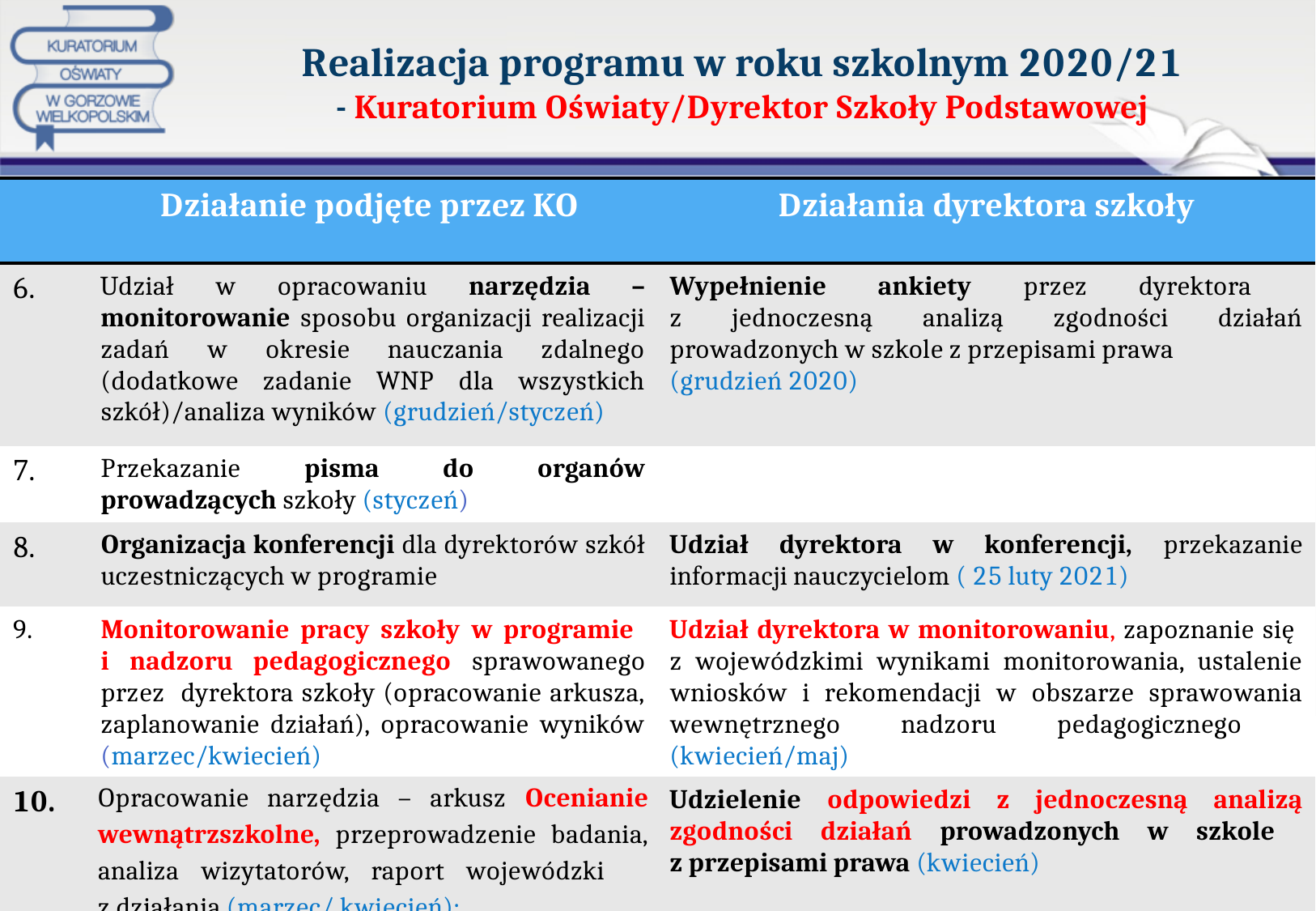

# Realizacja programu w roku szkolnym 2020/21 - Kuratorium Oświaty/Dyrektor Szkoły Podstawowej
|  | Działanie podjęte przez KO | Działania dyrektora szkoły |
| --- | --- | --- |
| 6. | Udział w opracowaniu narzędzia – monitorowanie sposobu organizacji realizacji zadań w okresie nauczania zdalnego (dodatkowe zadanie WNP dla wszystkich szkół)/analiza wyników (grudzień/styczeń) | Wypełnienie ankiety przez dyrektora z jednoczesną analizą zgodności działań prowadzonych w szkole z przepisami prawa (grudzień 2020) |
| 7. | Przekazanie pisma do organów prowadzących szkoły (styczeń) |  |
| 8. | Organizacja konferencji dla dyrektorów szkół uczestniczących w programie | Udział dyrektora w konferencji, przekazanie informacji nauczycielom ( 25 luty 2021) |
| 9. | Monitorowanie pracy szkoły w programie i nadzoru pedagogicznego sprawowanego przez dyrektora szkoły (opracowanie arkusza, zaplanowanie działań), opracowanie wyników (marzec/kwiecień) | Udział dyrektora w monitorowaniu, zapoznanie się z wojewódzkimi wynikami monitorowania, ustalenie wniosków i rekomendacji w obszarze sprawowania wewnętrznego nadzoru pedagogicznego (kwiecień/maj) |
| 10. | Opracowanie narzędzia – arkusz Ocenianie wewnątrzszkolne, przeprowadzenie badania, analiza wizytatorów, raport wojewódzki z działania (marzec/ kwiecień); | Udzielenie odpowiedzi z jednoczesną analizą zgodności działań prowadzonych w szkole z przepisami prawa (kwiecień) |